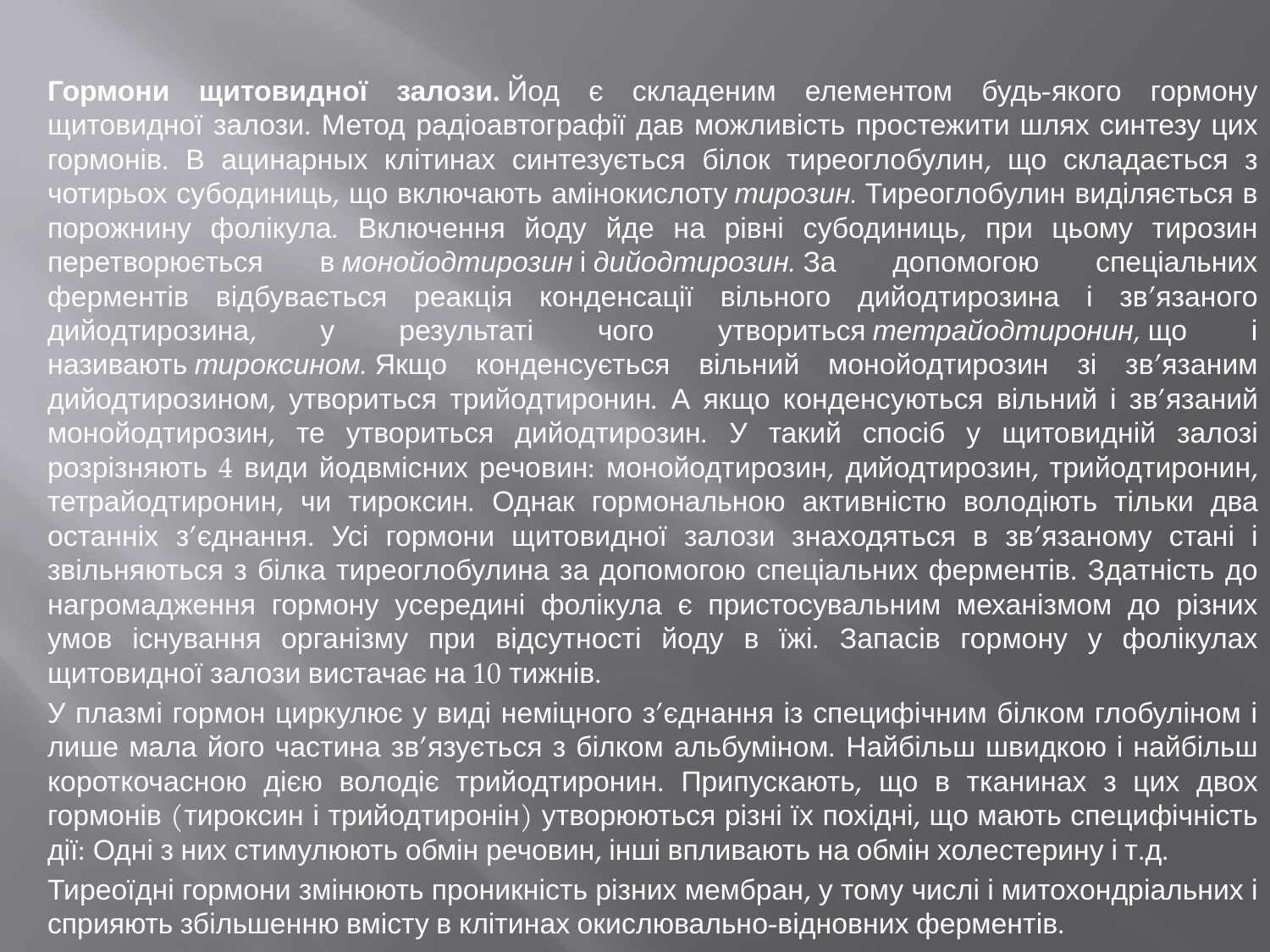

Гормони щитовидної залози. Йод є складеним елементом будь-якого гормону щитовидної залози. Метод радіоавтографії дав можливість простежити шлях синтезу цих гормонів. В ацинарных клітинах синтезується білок тиреоглобулин, що складається з чотирьох субодиниць, що включають амінокислоту тирозин. Тиреоглобулин виділяється в порожнину фолікула. Включення йоду йде на рівні субодиниць, при цьому тирозин перетворюється в монойодтирозин і дийодтирозин. За допомогою спеціальних ферментів відбувається реакція конденсації вільного дийодтирозина і зв’язаного дийодтирозина, у результаті чого утвориться тетрайодтиронин, що і називають тироксином. Якщо конденсується вільний монойодтирозин зі зв’язаним дийодтирозином, утвориться трийодтиронин. А якщо конденсуються вільний і зв’язаний монойодтирозин, те утвориться дийодтирозин. У такий спосіб у щитовидній залозі розрізняють 4 види йодвмісних речовин: монойодтирозин, дийодтирозин, трийодтиронин, тетрайодтиронин, чи тироксин. Однак гормональною активністю володіють тільки два останніх з’єднання. Усі гормони щитовидної залози знаходяться в зв’язаному стані і звільняються з білка тиреоглобулина за допомогою спеціальних ферментів. Здатність до нагромадження гормону усередині фолікула є пристосувальним механізмом до різних умов існування організму при відсутності йоду в їжі. Запасів гормону у фолікулах щитовидної залози вистачає на 10 тижнів.
У плазмі гормон циркулює у виді неміцного з’єднання із специфічним білком глобуліном і лише мала його частина зв’язується з білком альбуміном. Найбільш швидкою і найбільш короткочасною дією володіє трийодтиронин. Припускають, що в тканинах з цих двох гормонів (тироксин і трийодтиронін) утворюються різні їх похідні, що мають специфічність дії: Одні з них стимулюють обмін речовин, інші впливають на обмін холестерину і т.д.
Тиреоїдні гормони змінюють проникність різних мембран, у тому числі і митохондріальних і сприяють збільшенню вмісту в клітинах окислювально-відновних ферментів.